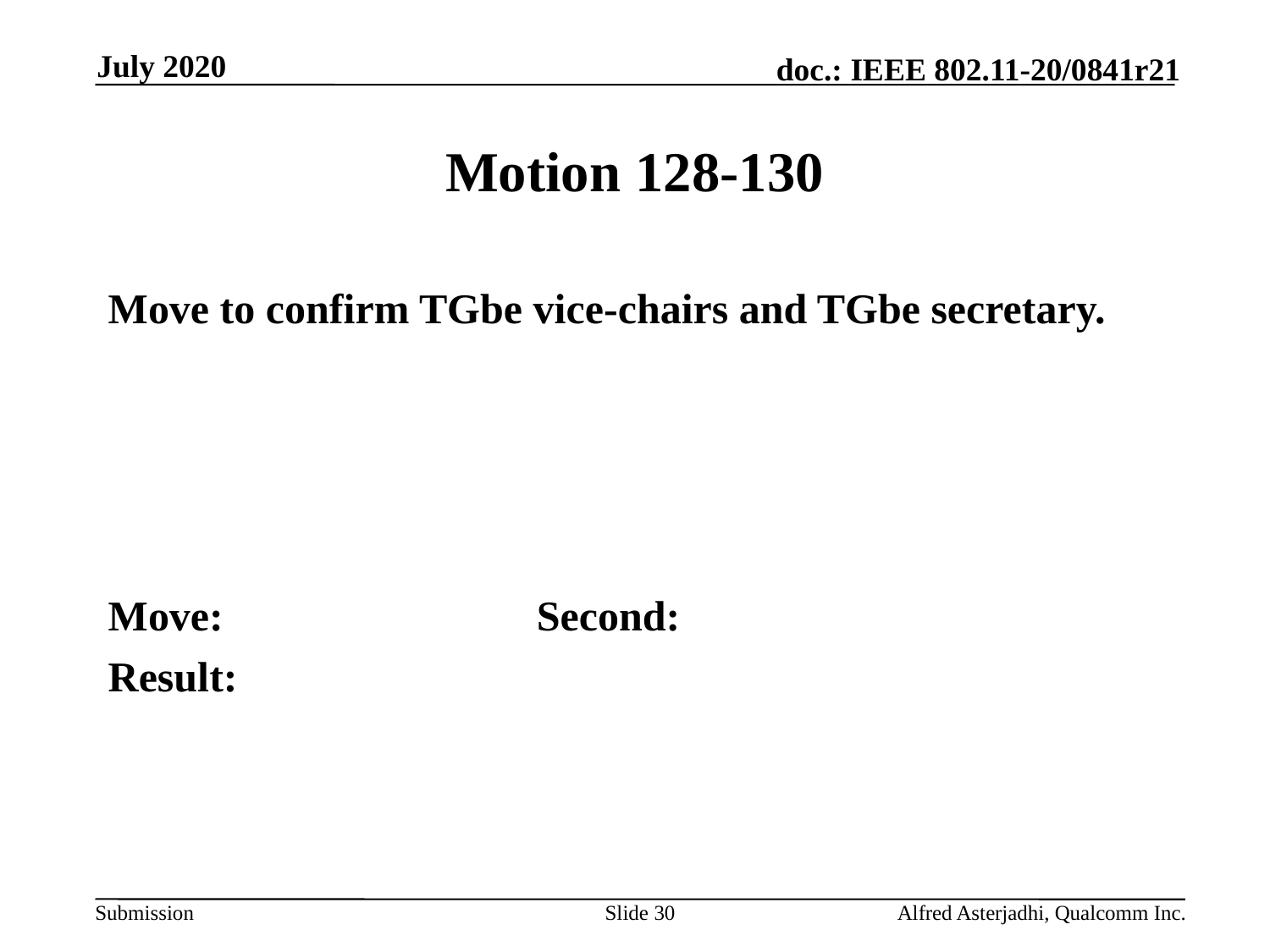

July 2020
# Motion 128-130
Move to confirm TGbe vice-chairs and TGbe secretary.

Move: 			Second:
Result:

Slide 30
Alfred Asterjadhi, Qualcomm Inc.